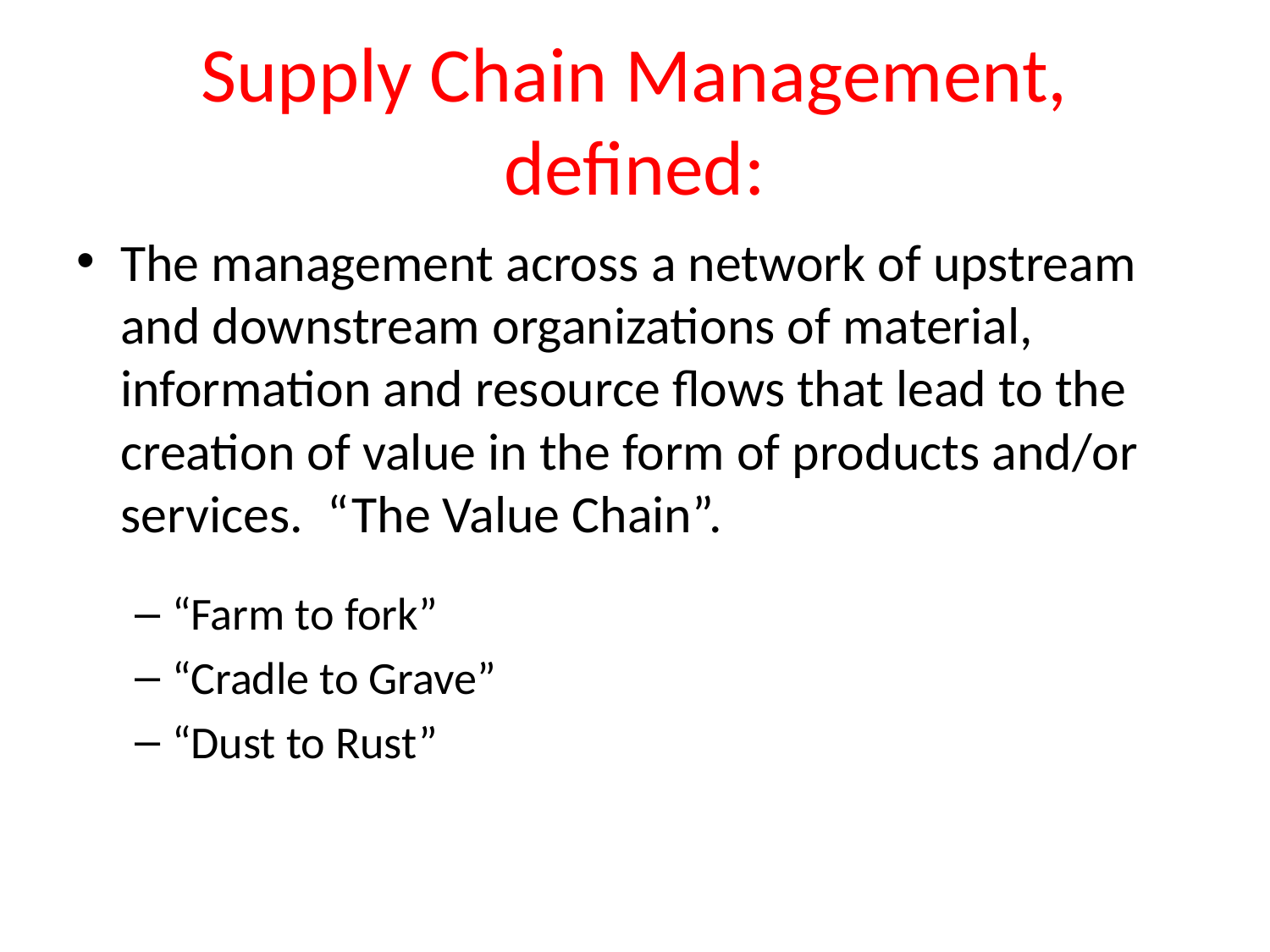

# Supply Chain Management, defined:
The management across a network of upstream and downstream organizations of material, information and resource flows that lead to the creation of value in the form of products and/or services.  “The Value Chain”.

“Farm to fork”
“Cradle to Grave”
“Dust to Rust”